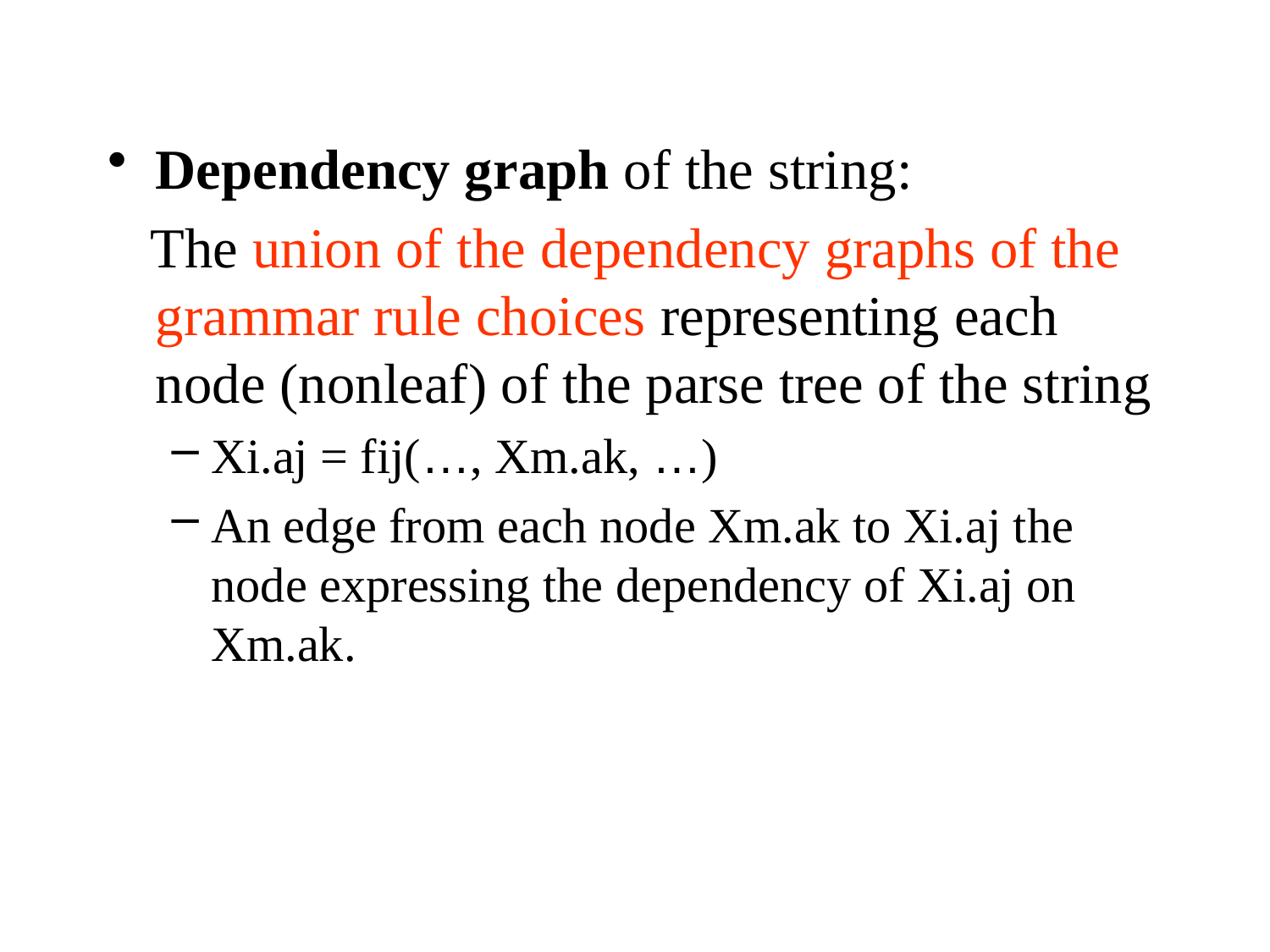

Dependency graph of the string:
   The union of the dependency graphs of the grammar rule choices representing each node (nonleaf) of the parse tree of the string
Xi.aj = fij(…, Xm.ak, …)
An edge from each node Xm.ak to Xi.aj the node expressing the dependency of Xi.aj on Xm.ak.